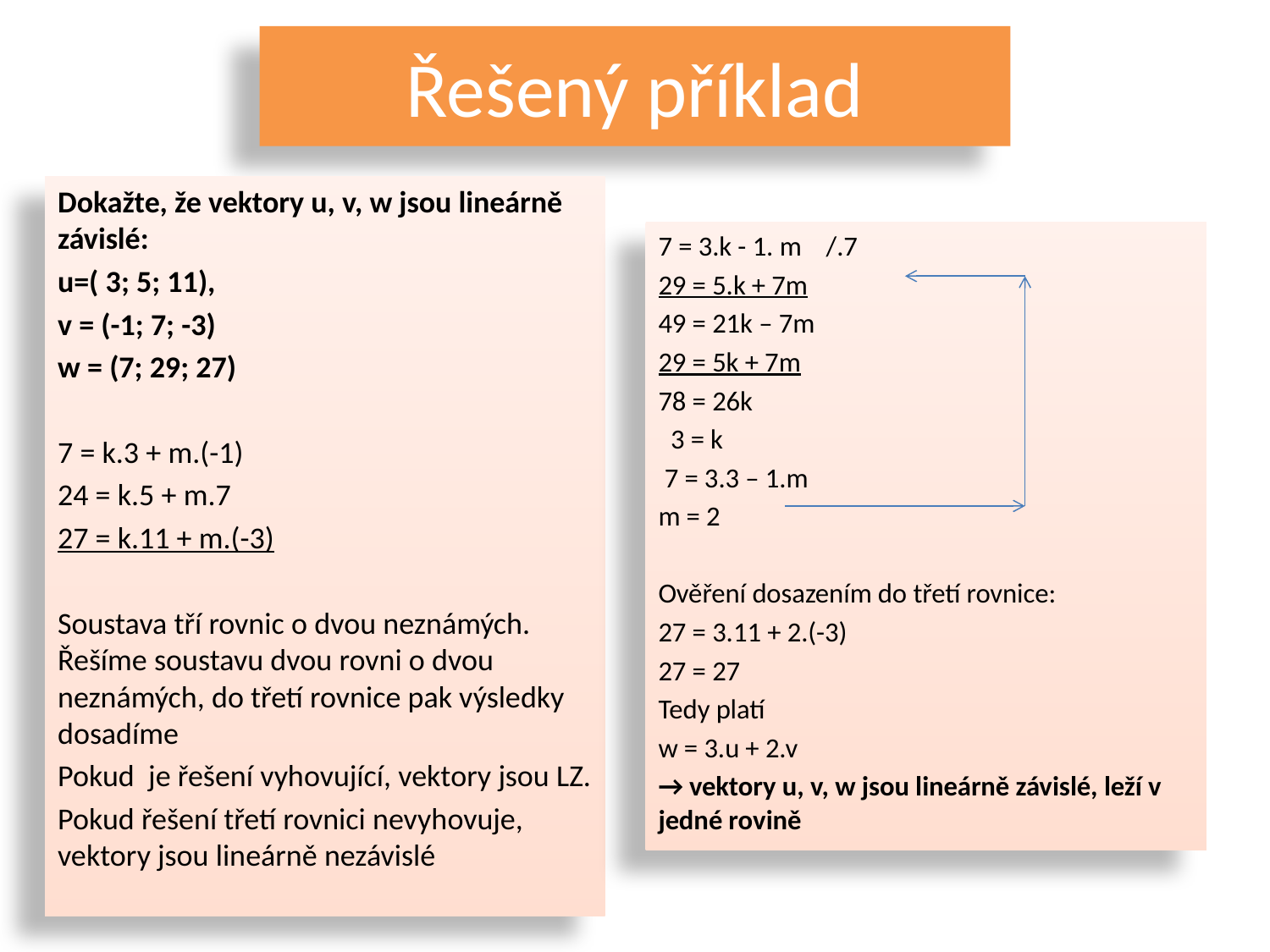

# Řešený příklad
Dokažte, že vektory u, v, w jsou lineárně závislé:
u=( 3; 5; 11),
v = (-1; 7; -3)
w = (7; 29; 27)

7 = k.3 + m.(-1)
24 = k.5 + m.7
27 = k.11 + m.(-3)

Soustava tří rovnic o dvou neznámých. Řešíme soustavu dvou rovni o dvou neznámých, do třetí rovnice pak výsledky dosadíme
Pokud  je řešení vyhovující, vektory jsou LZ.
Pokud řešení třetí rovnici nevyhovuje, vektory jsou lineárně nezávislé

7 = 3.k - 1. m    /.7
29 = 5.k + 7m
49 = 21k – 7m
29 = 5k + 7m
78 = 26k
  3 = k
 7 = 3.3 – 1.m
m = 2

Ověření dosazením do třetí rovnice:
27 = 3.11 + 2.(-3)
27 = 27
Tedy platí
w = 3.u + 2.v
→ vektory u, v, w jsou lineárně závislé, leží v jedné rovině